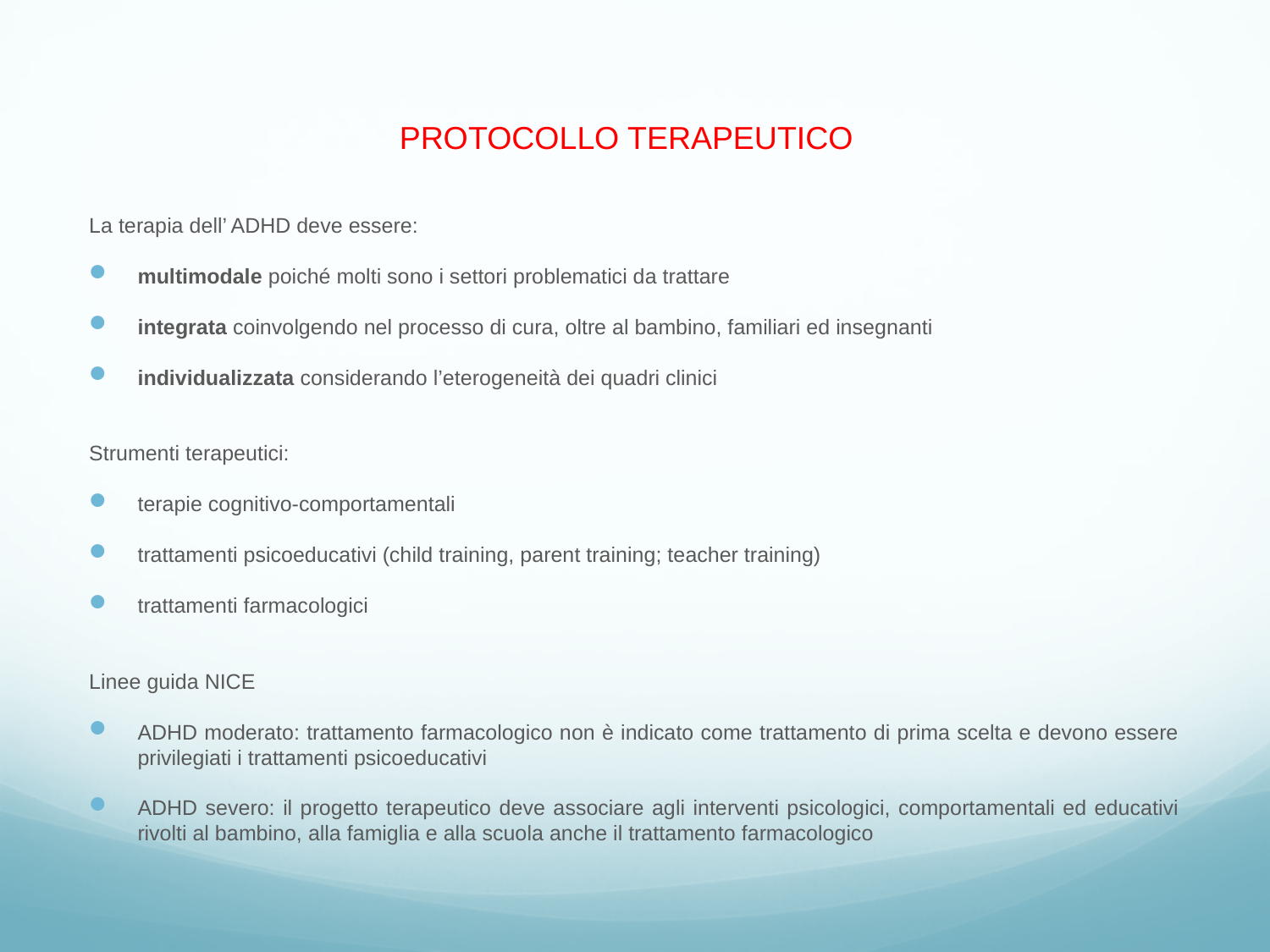

# PROTOCOLLO TERAPEUTICO

La terapia dell’ ADHD deve essere:

multimodale poiché molti sono i settori problematici da trattare

integrata coinvolgendo nel processo di cura, oltre al bambino, familiari ed insegnanti

individualizzata considerando l’eterogeneità dei quadri clinici

Strumenti terapeutici:

terapie cognitivo-comportamentali

trattamenti psicoeducativi (child training, parent training; teacher training)

trattamenti farmacologici

Linee guida NICE

ADHD moderato: trattamento farmacologico non è indicato come trattamento di prima scelta e devono essere privilegiati i trattamenti psicoeducativi

ADHD severo: il progetto terapeutico deve associare agli interventi psicologici, comportamentali ed educativi rivolti al bambino, alla famiglia e alla scuola anche il trattamento farmacologico